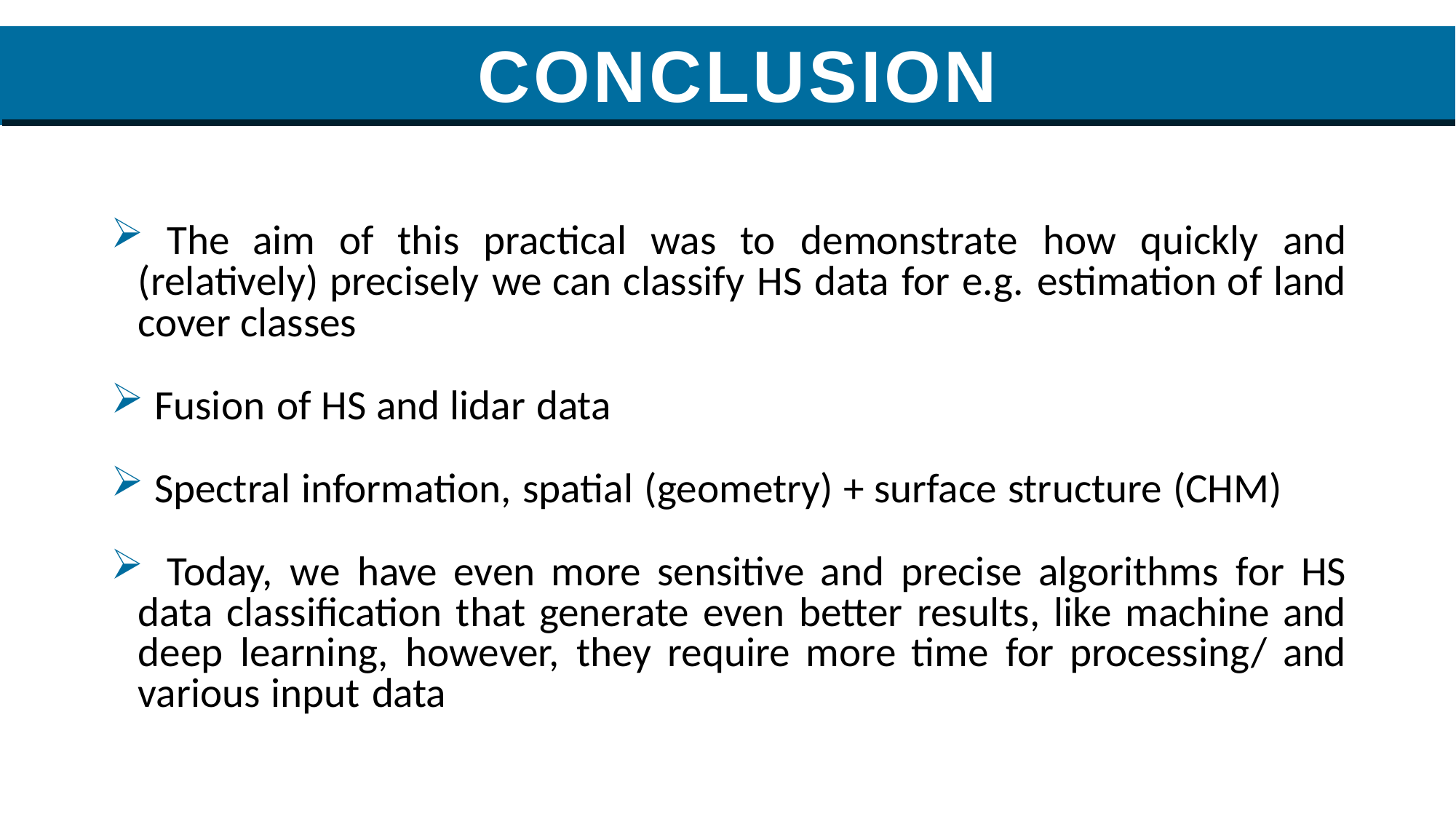

# CONCLUSION

	The  aim  of  this  practical  was  to  demonstrate  how  quickly  and (relatively) precisely we can classify HS data for e.g. estimation of land cover classes
Fusion of HS and lidar data
Spectral information, spatial (geometry) + surface structure (CHM)
	Today, we have even more sensitive and precise algorithms for HS data classification that generate even better results, like machine and deep learning, however, they require more time for processing/ and various input data